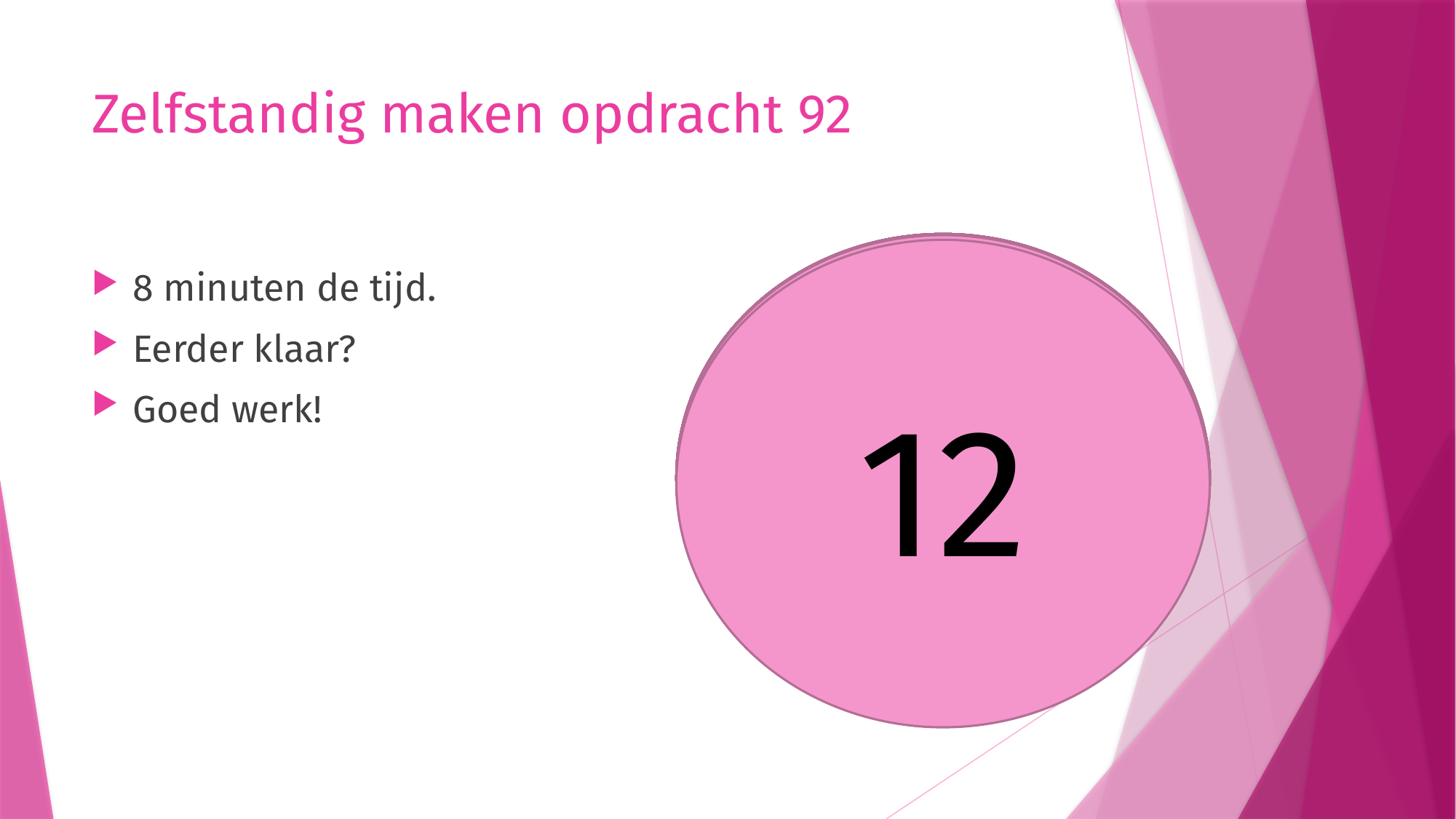

# Zelfstandig maken opdracht 92
10
9
8
5
6
7
4
3
1
2
11
12
8 minuten de tijd.
Eerder klaar?
Goed werk!